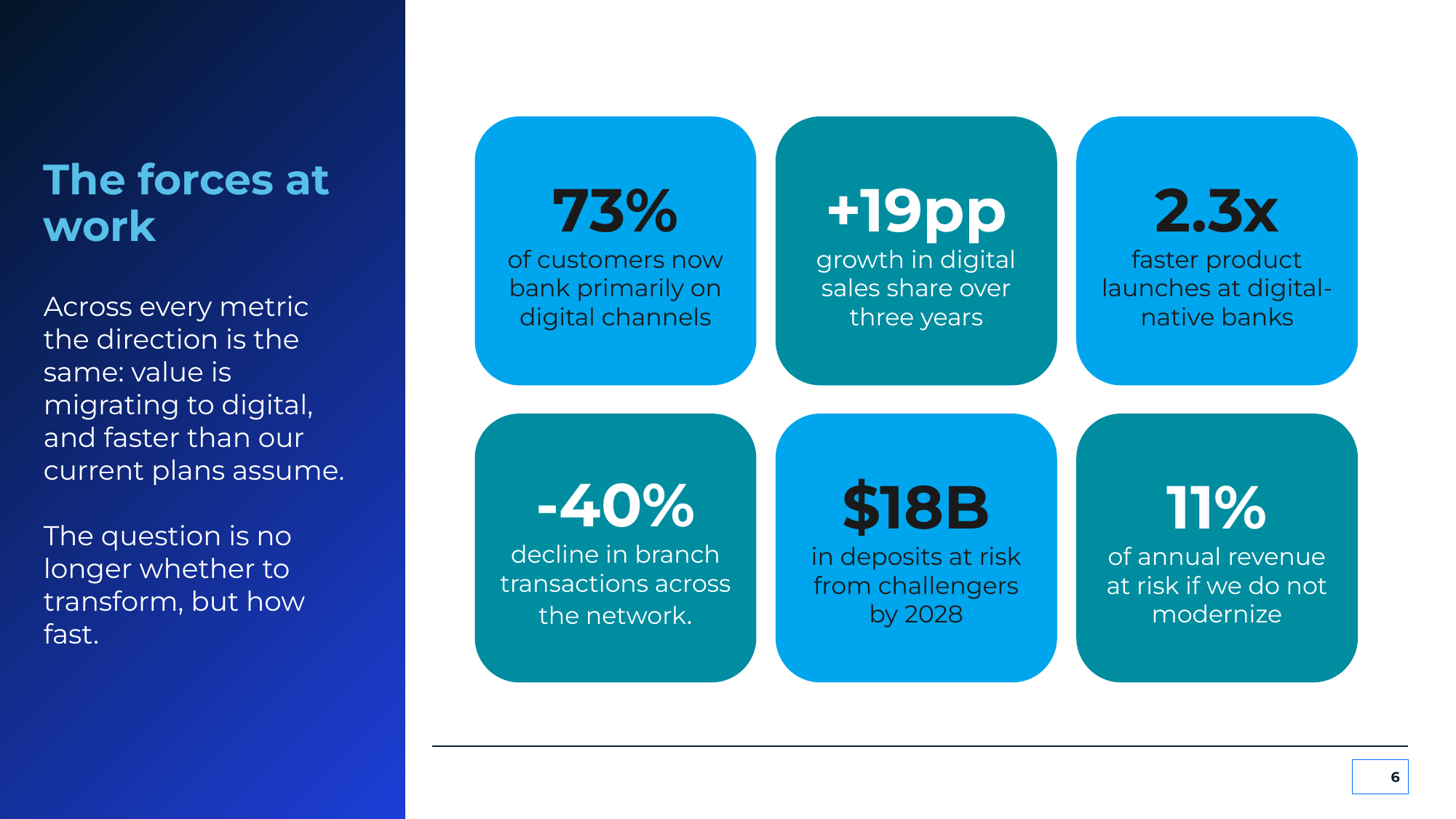

# The forces at work
73%
of customers now bank primarily on digital channels
+19pp
growth in digital sales share over three years
2.3x
faster product launches at digital-native banks
Across every metric the direction is the same: value is migrating to digital, and faster than our current plans assume.

The question is no longer whether to transform, but how fast.
-40%
decline in branch transactions across the network.
$18B
in deposits at risk from challengers by 2028
11%
of annual revenue at risk if we do not modernize
6